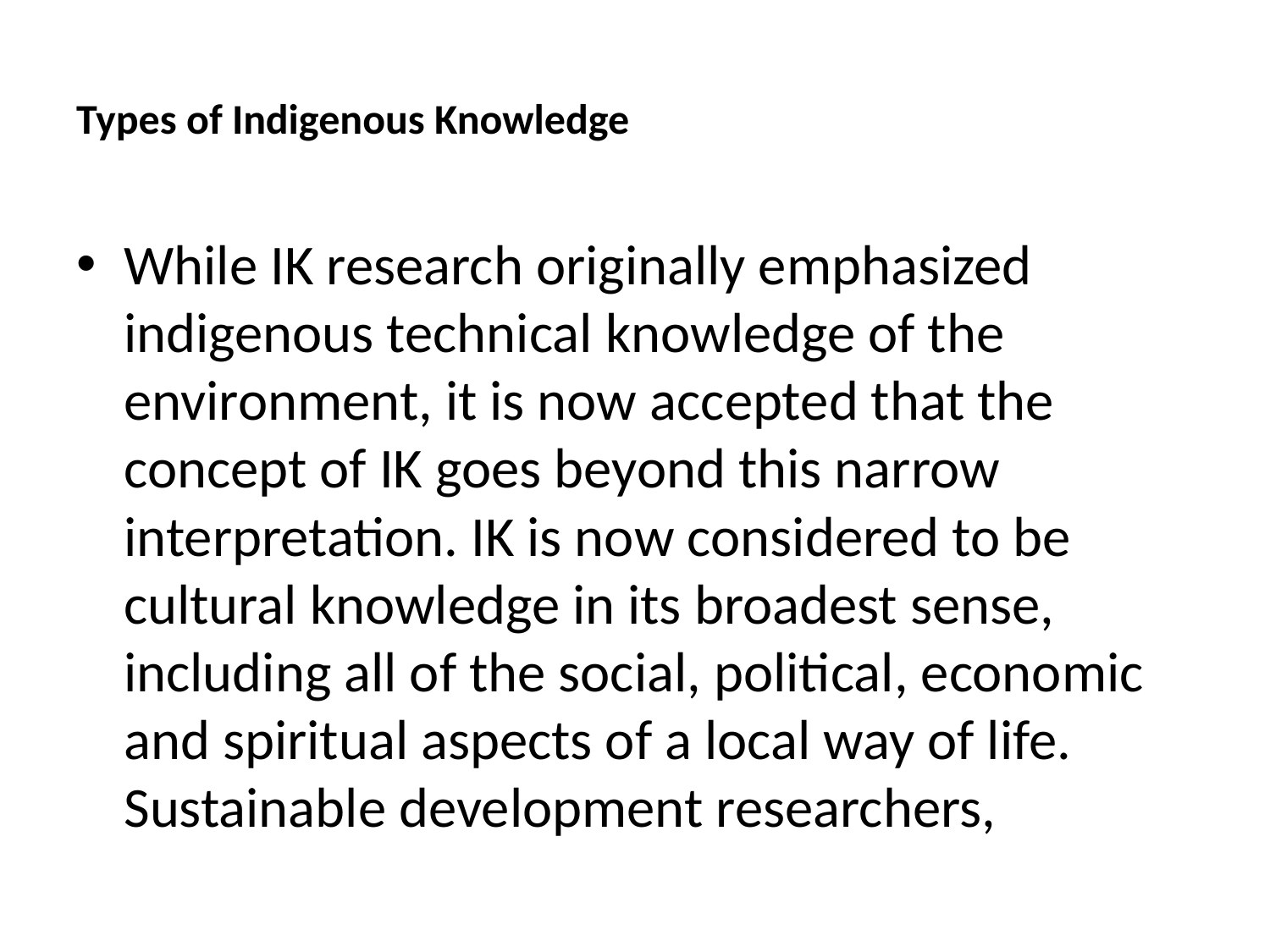

# Types of Indigenous Knowledge
While IK research originally emphasized indigenous technical knowledge of the environment, it is now accepted that the concept of IK goes beyond this narrow interpretation. IK is now considered to be cultural knowledge in its broadest sense, including all of the social, political, economic and spiritual aspects of a local way of life. Sustainable development researchers,